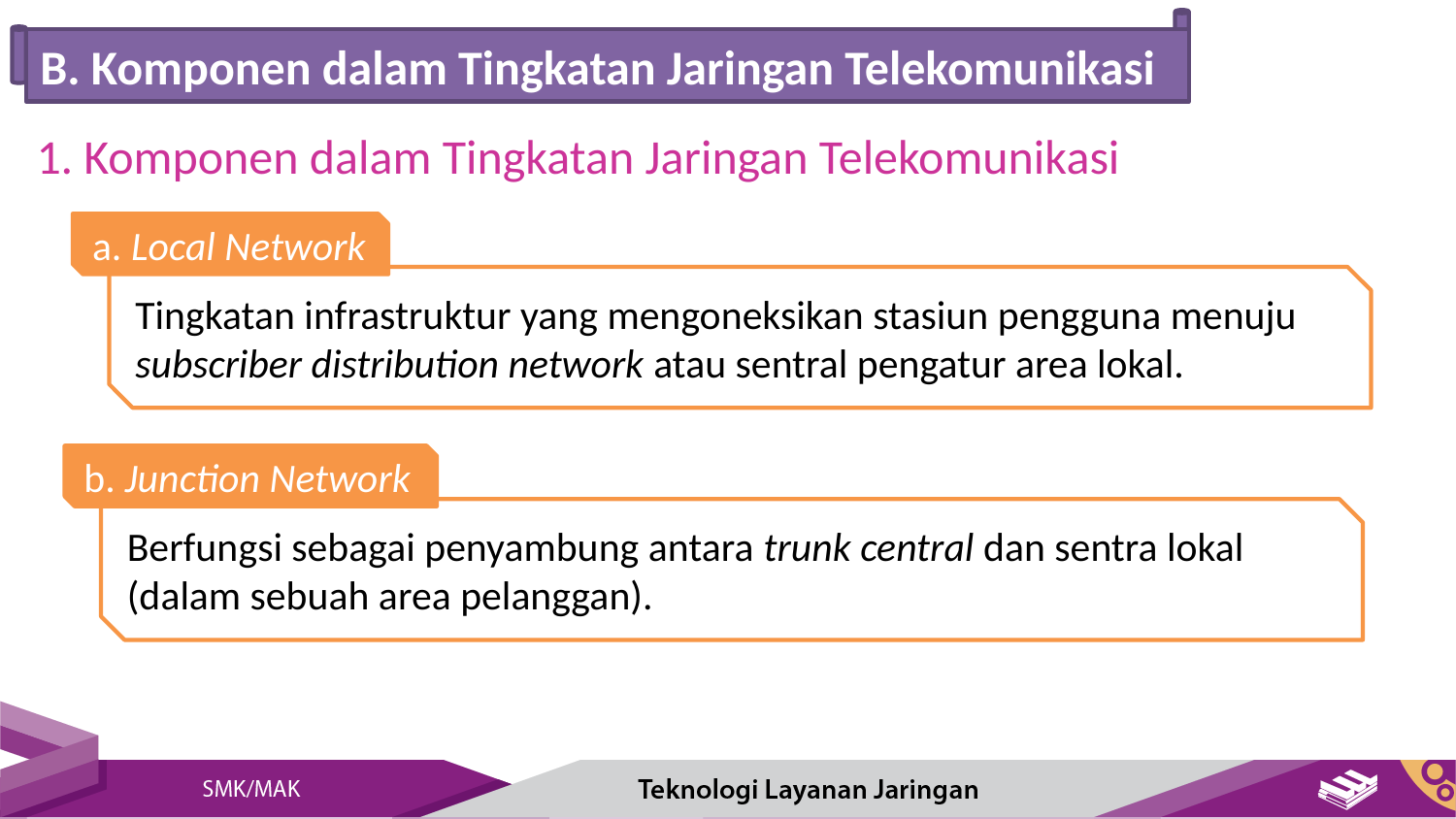

B. Komponen dalam Tingkatan Jaringan Telekomunikasi
1. Komponen dalam Tingkatan Jaringan Telekomunikasi
a. Local Network
Tingkatan infrastruktur yang mengoneksikan stasiun pengguna menuju subscriber distribution network atau sentral pengatur area lokal.
b. Junction Network
Berfungsi sebagai penyambung antara trunk central dan sentra lokal (dalam sebuah area pelanggan).